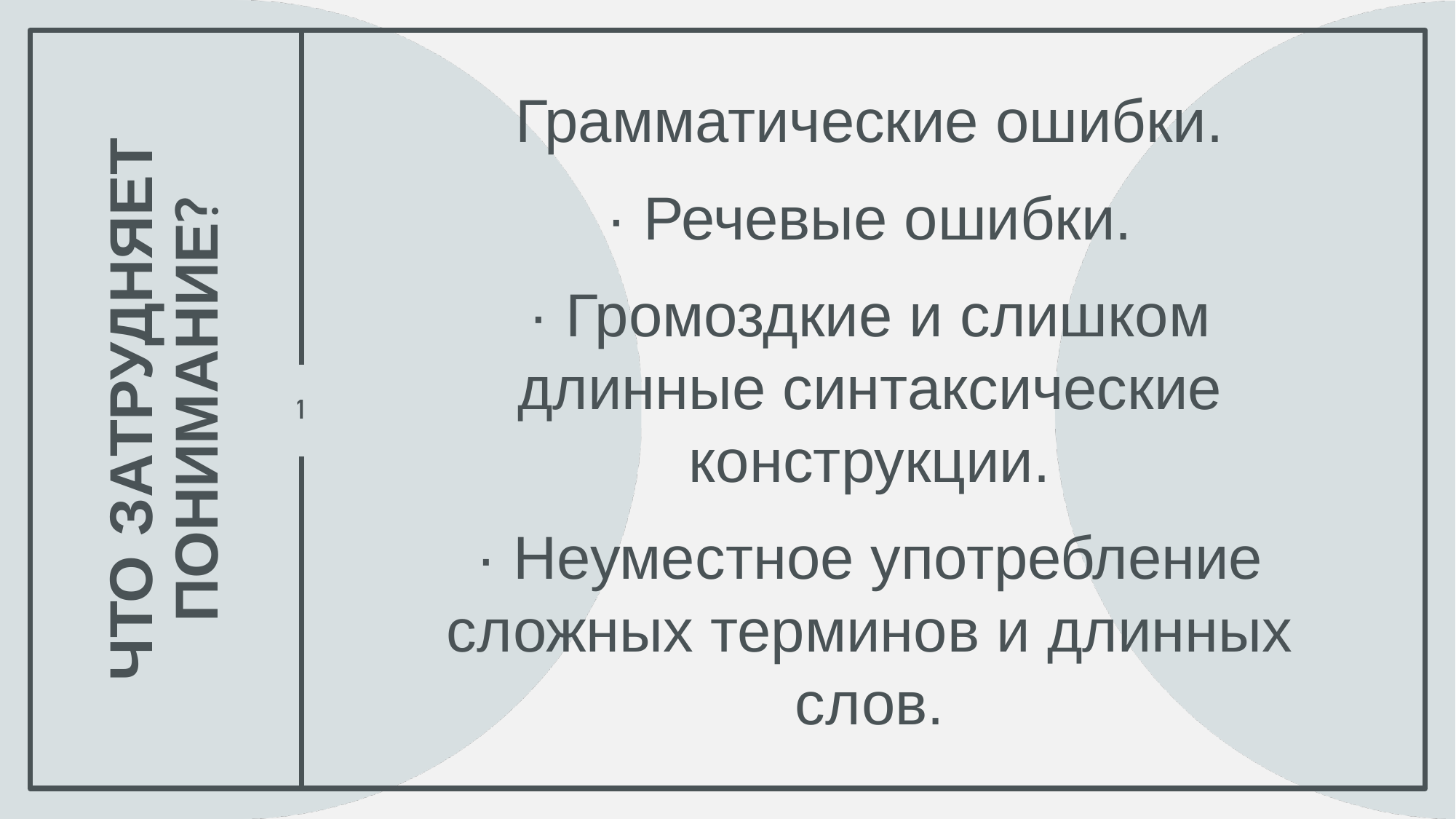

Грамматические ошибки.
· Речевые ошибки.
· Громоздкие и слишком длинные синтаксические конструкции.
· Неуместное употребление сложных терминов и длинных слов.
# Что затрудняет понимание?
1